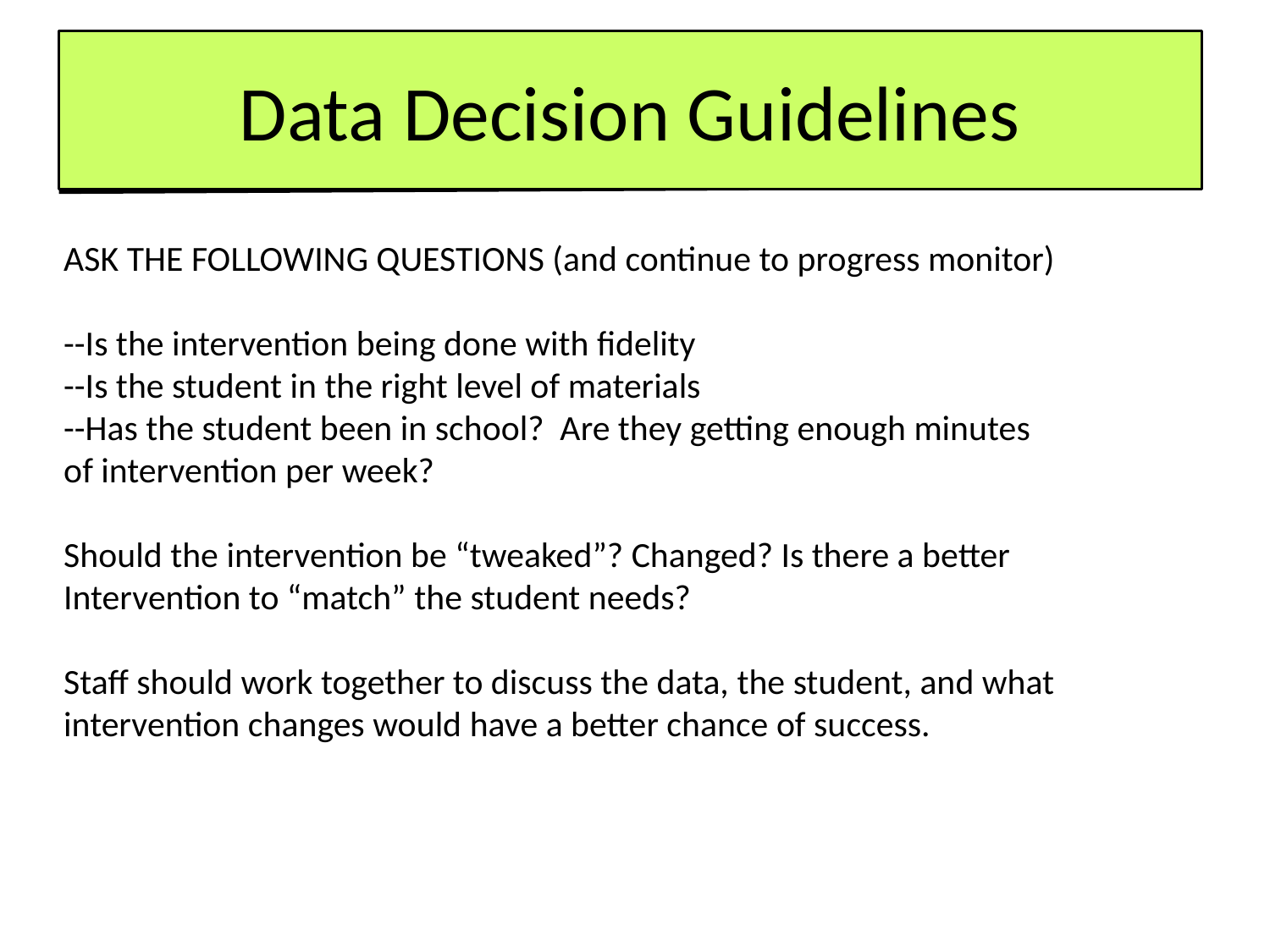

Data Decision Guidelines
ASK THE FOLLOWING QUESTIONS (and continue to progress monitor)

--Is the intervention being done with fidelity
--Is the student in the right level of materials
--Has the student been in school?  Are they getting enough minutes
of intervention per week?

Should the intervention be “tweaked”? Changed? Is there a better
Intervention to “match” the student needs?

Staff should work together to discuss the data, the student, and what  intervention changes would have a better chance of success.